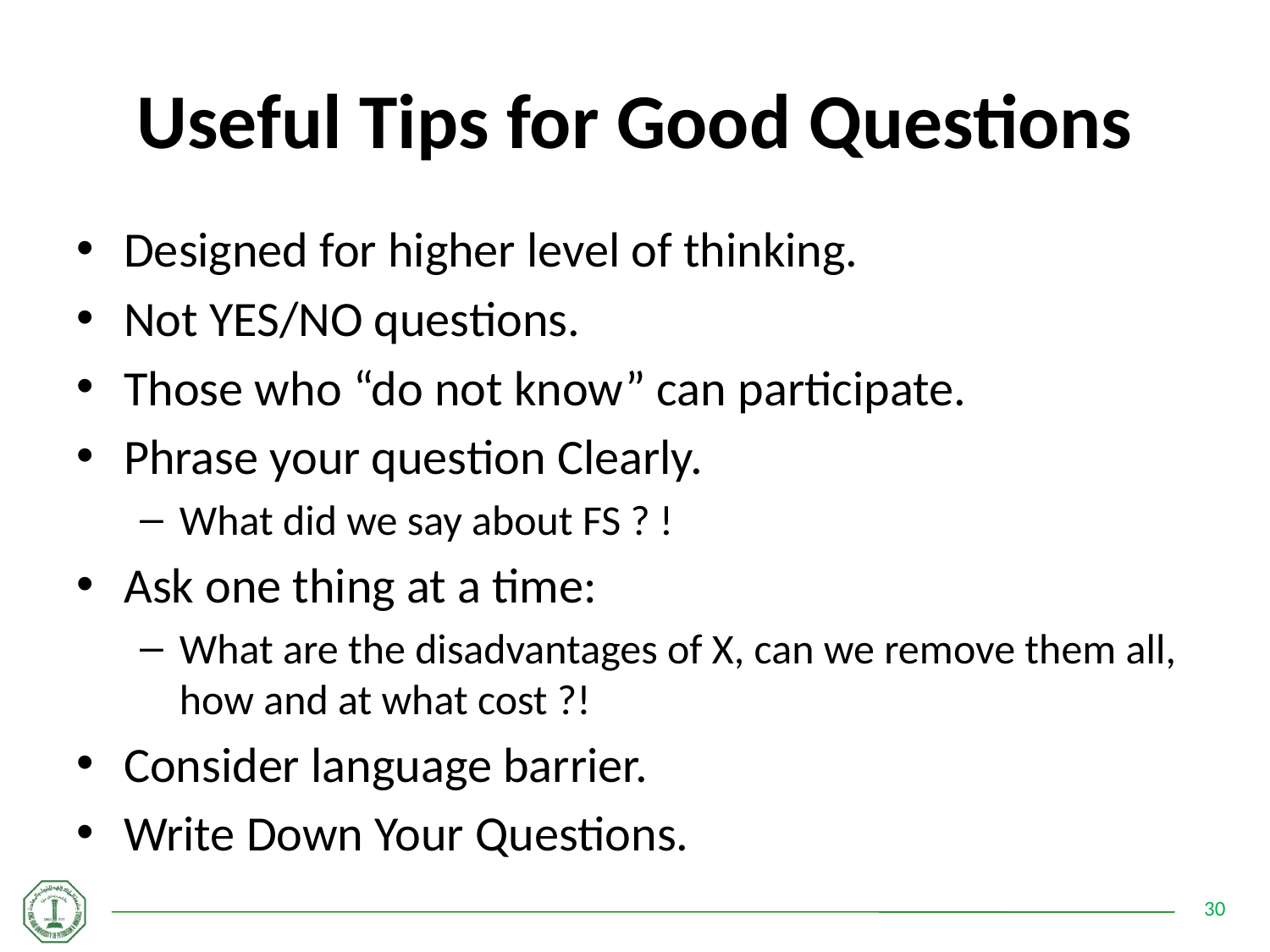

# Useful Tips for Good Questions
Designed for higher level of thinking.
Not YES/NO questions.
Those who “do not know” can participate.
Phrase your question Clearly.
What did we say about FS ? !
Ask one thing at a time:
What are the disadvantages of X, can we remove them all, how and at what cost ?!
Consider language barrier.
Write Down Your Questions.

30